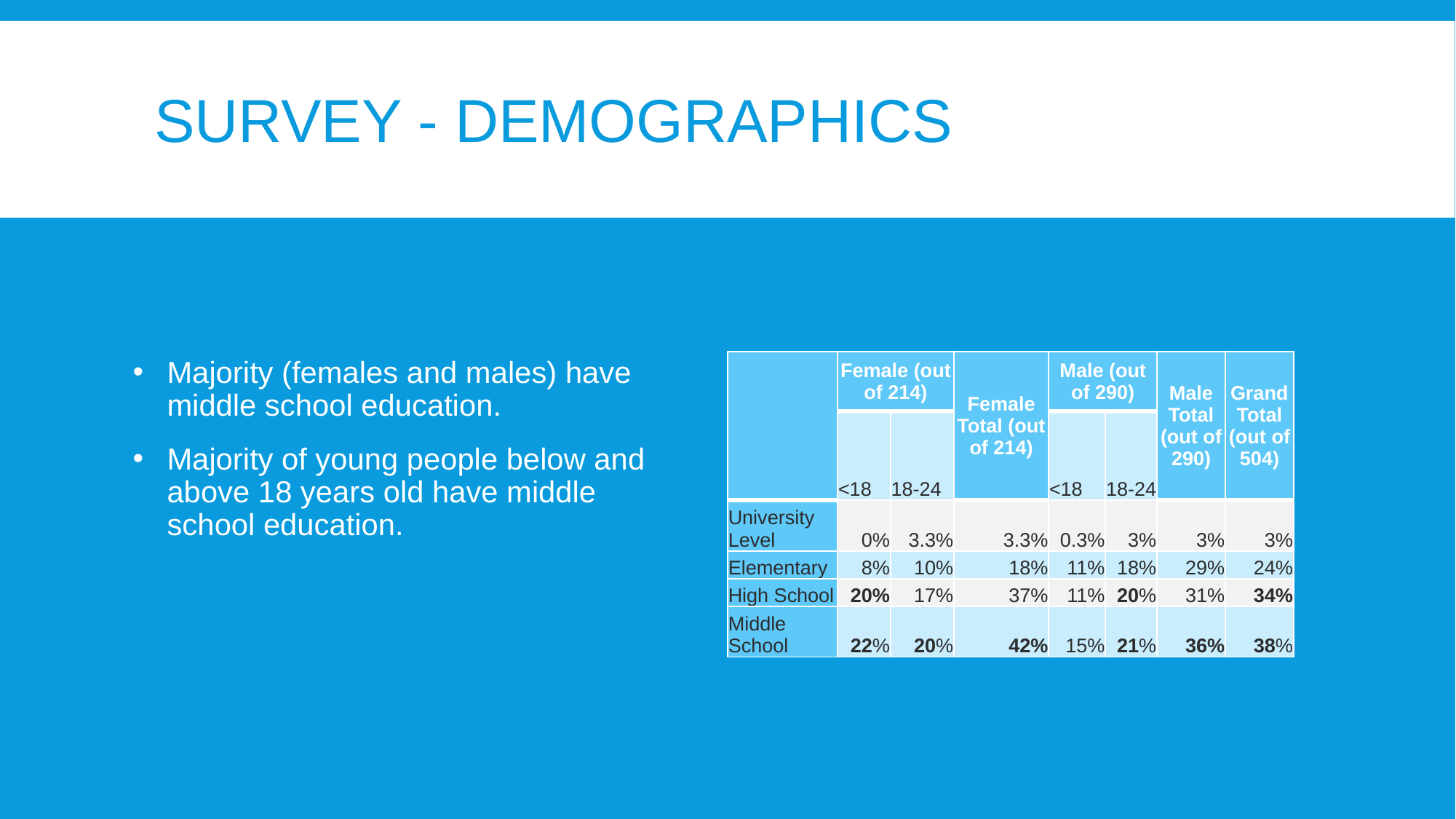

# Survey - Demographics
Majority (females and males) have middle school education.
Majority of young people below and above 18 years old have middle school education.

|  | Female (out of 214) |  | Female Total (out of 214) | Male (out of 290) |  | Male Total (out of 290) | Grand Total (out of 504) |
| --- | --- | --- | --- | --- | --- | --- | --- |
|  | <18 | 18-24 |  | <18 | 18-24 |  |  |
| University Level | 0% | 3.3% | 3.3% | 0.3% | 3% | 3% | 3% |
| Elementary | 8% | 10% | 18% | 11% | 18% | 29% | 24% |
| High School | 20% | 17% | 37% | 11% | 20% | 31% | 34% |
| Middle School | 22% | 20% | 42% | 15% | 21% | 36% | 38% |